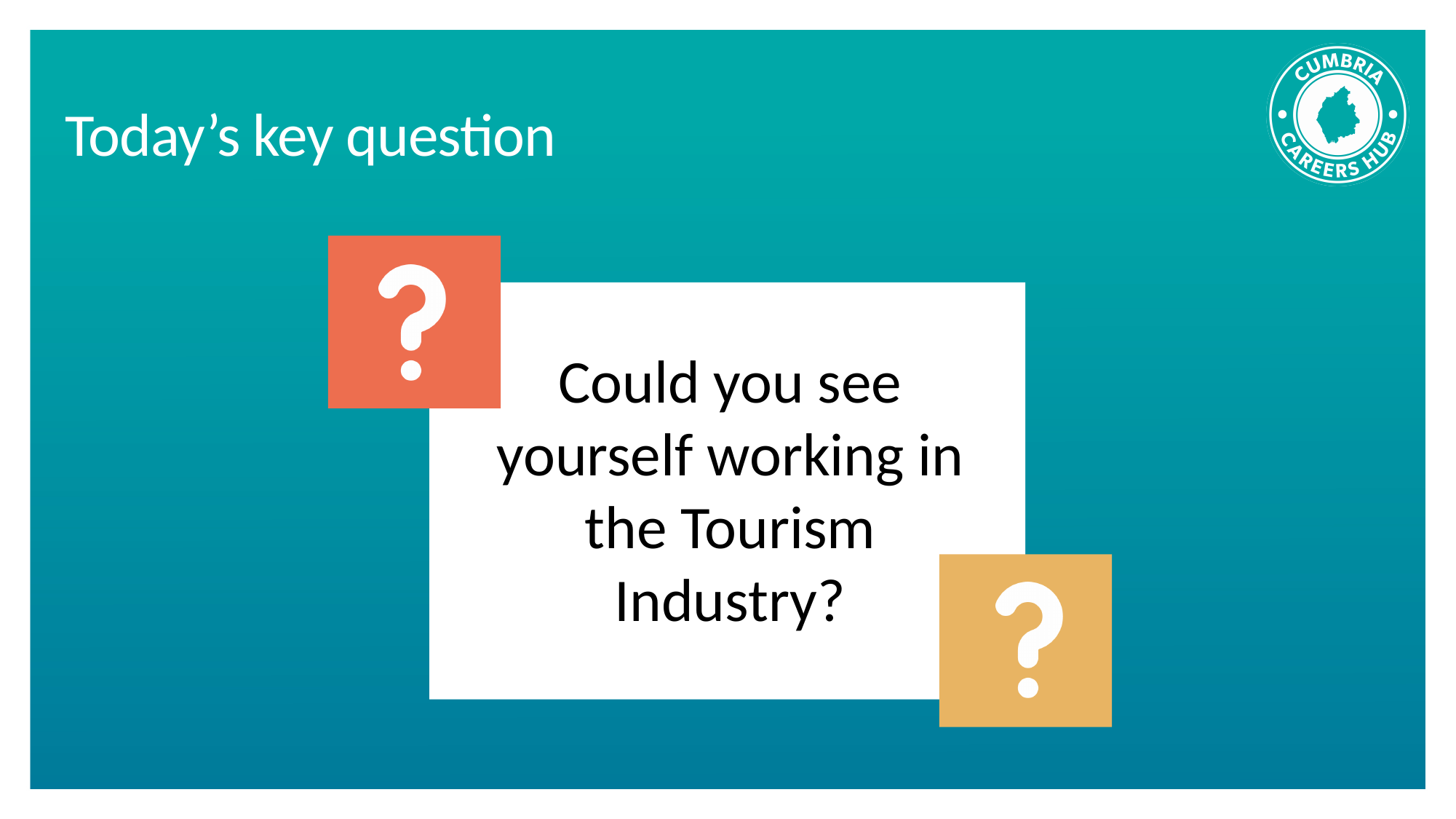

# Today’s key question
Could you see yourself working in the Tourism Industry?